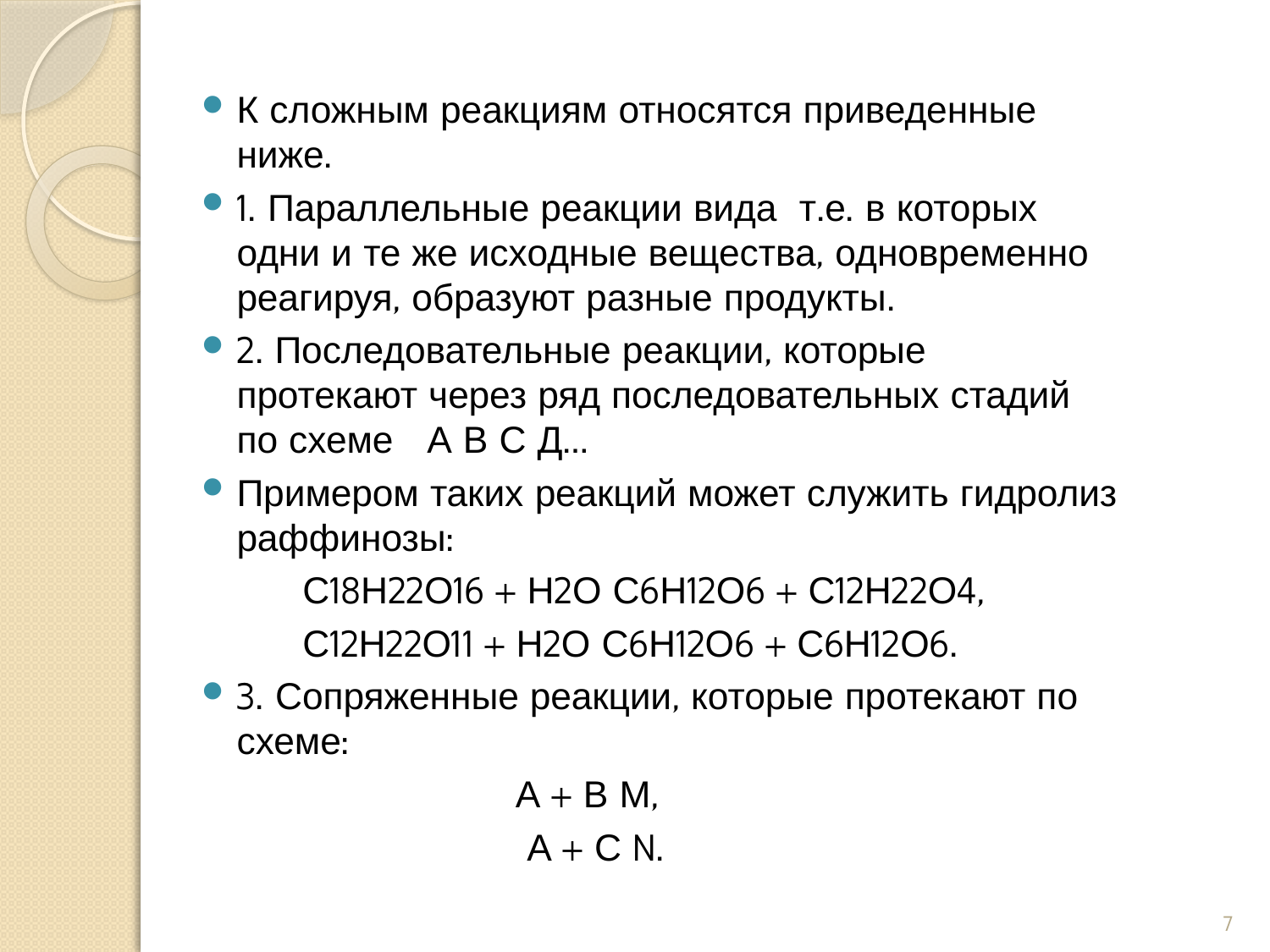

К сложным реакциям относятся приведенные ниже.
1. Параллельные реакции вида  т.е. в которых одни и те же исходные вещества, одновременно реагируя, образуют разные продукты.
2. Последовательные реакции, которые протекают через ряд последовательных стадий по схеме   А В С Д…
Примером таких реакций может служить гидролиз раффинозы:
         С18Н22О16 + Н2О С6Н12О6 + С12Н22О4,
         С12Н22О11 + Н2О С6Н12О6 + С6Н12О6.
3. Сопряженные реакции, которые протекают по схеме:
                            А + В М,
                             А + С N.
7